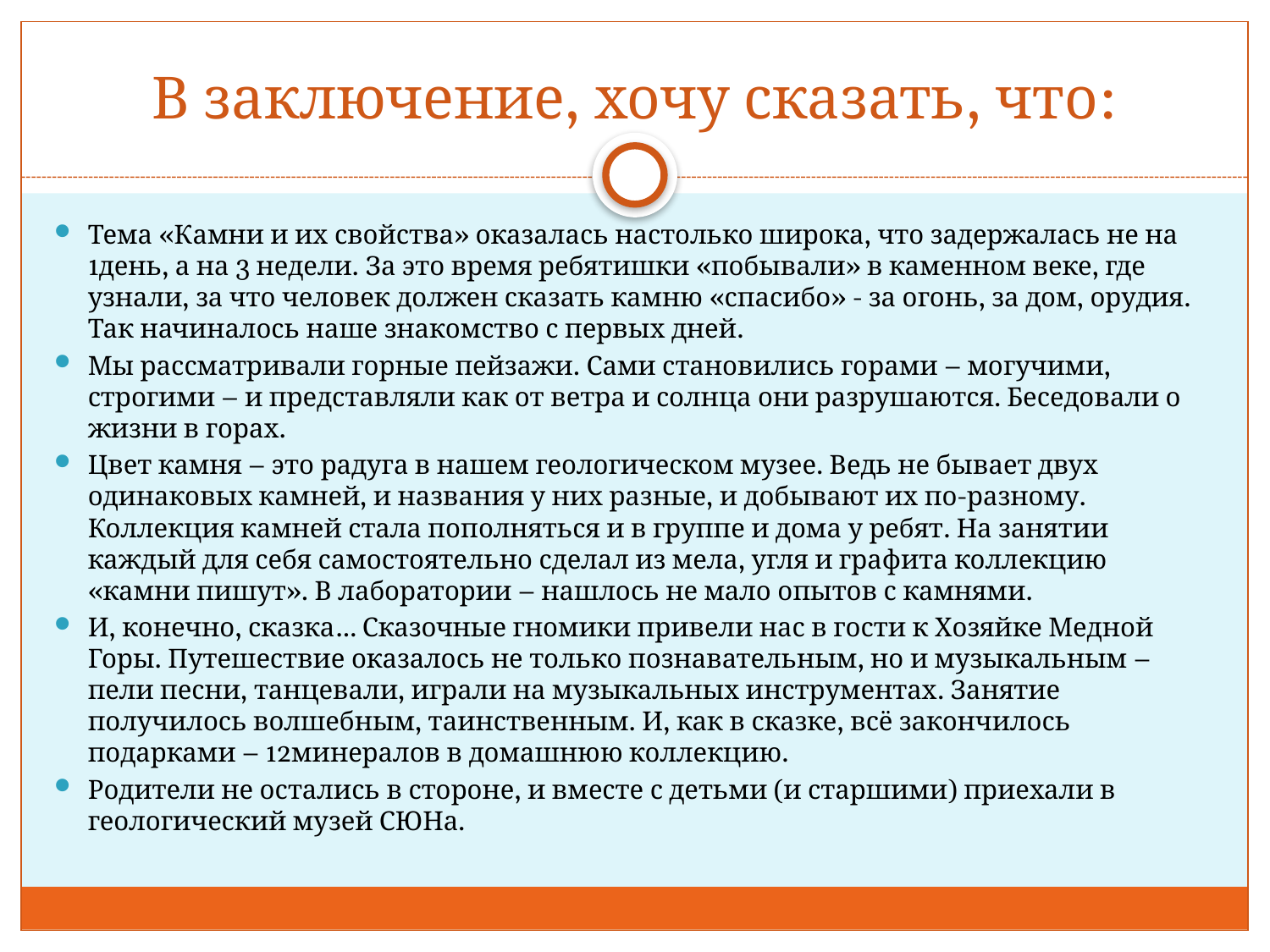

# В заключение, хочу сказать, что:
Тема «Камни и их свойства» оказалась настолько широка, что задержалась не на 1день, а на 3 недели. За это время ребятишки «побывали» в каменном веке, где узнали, за что человек должен сказать камню «спасибо» - за огонь, за дом, орудия. Так начиналось наше знакомство с первых дней.
Мы рассматривали горные пейзажи. Сами становились горами – могучими, строгими – и представляли как от ветра и солнца они разрушаются. Беседовали о жизни в горах.
Цвет камня – это радуга в нашем геологическом музее. Ведь не бывает двух одинаковых камней, и названия у них разные, и добывают их по-разному. Коллекция камней стала пополняться и в группе и дома у ребят. На занятии каждый для себя самостоятельно сделал из мела, угля и графита коллекцию «камни пишут». В лаборатории – нашлось не мало опытов с камнями.
И, конечно, сказка… Сказочные гномики привели нас в гости к Хозяйке Медной Горы. Путешествие оказалось не только познавательным, но и музыкальным – пели песни, танцевали, играли на музыкальных инструментах. Занятие получилось волшебным, таинственным. И, как в сказке, всё закончилось подарками – 12минералов в домашнюю коллекцию.
Родители не остались в стороне, и вместе с детьми (и старшими) приехали в геологический музей СЮНа.